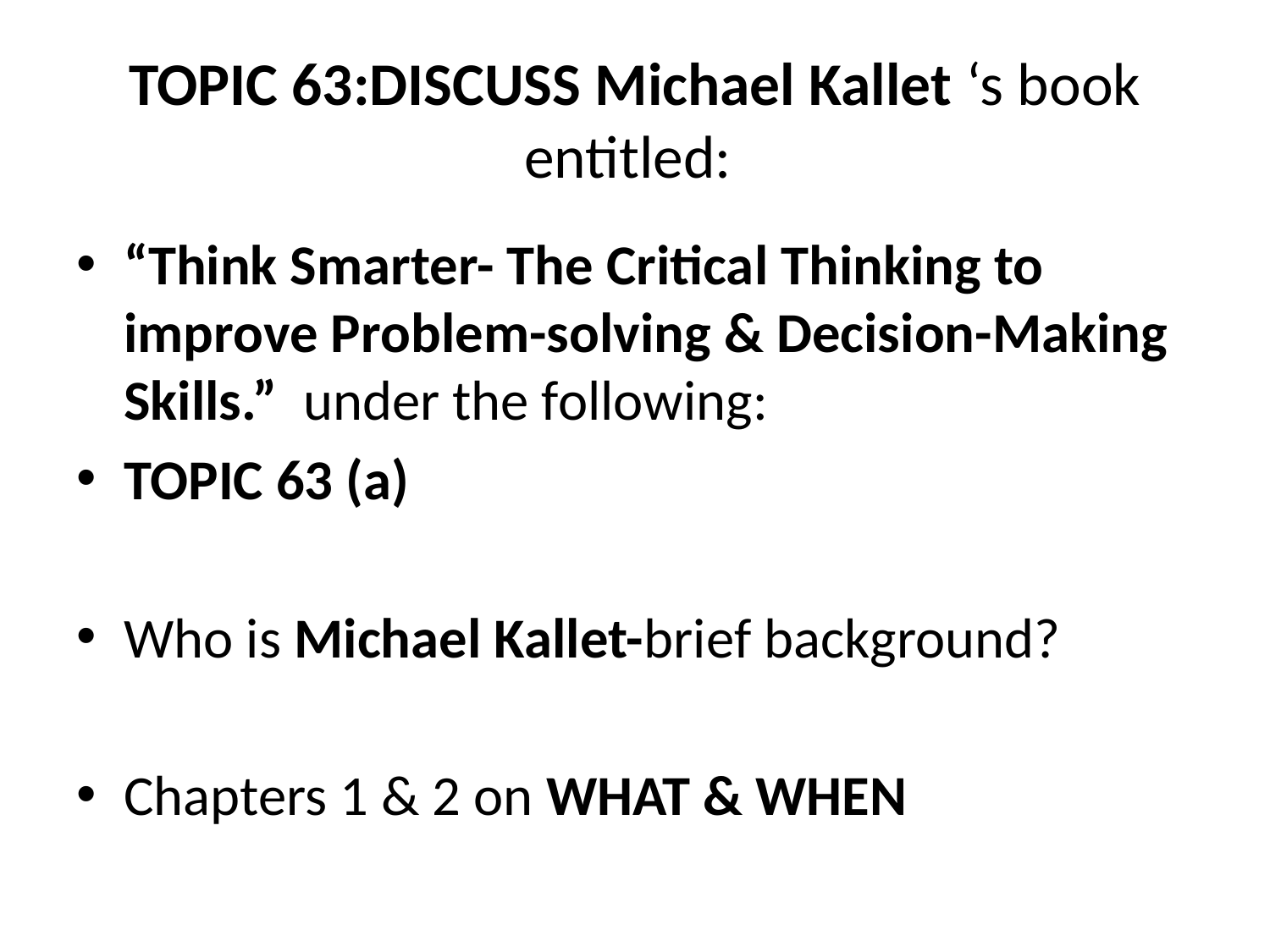

# TOPIC 63:DISCUSS Michael Kallet ‘s book entitled:
“Think Smarter- The Critical Thinking to improve Problem-solving & Decision-Making Skills.”  under the following:
TOPIC 63 (a)

Who is Michael Kallet-brief background?

Chapters 1 & 2 on WHAT & WHEN